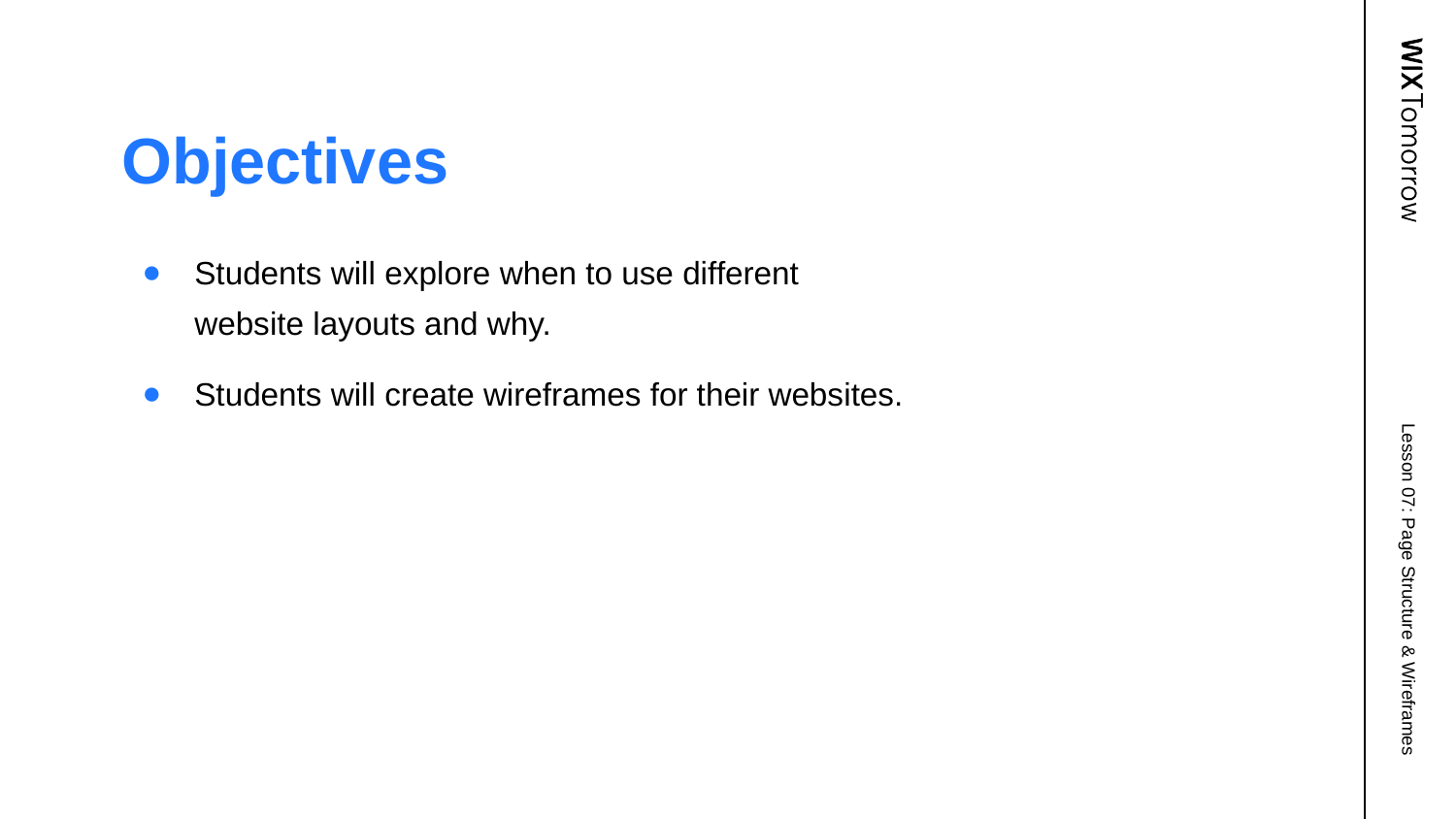

# Objectives
Students will explore when to use different website layouts and why.
Students will create wireframes for their websites.